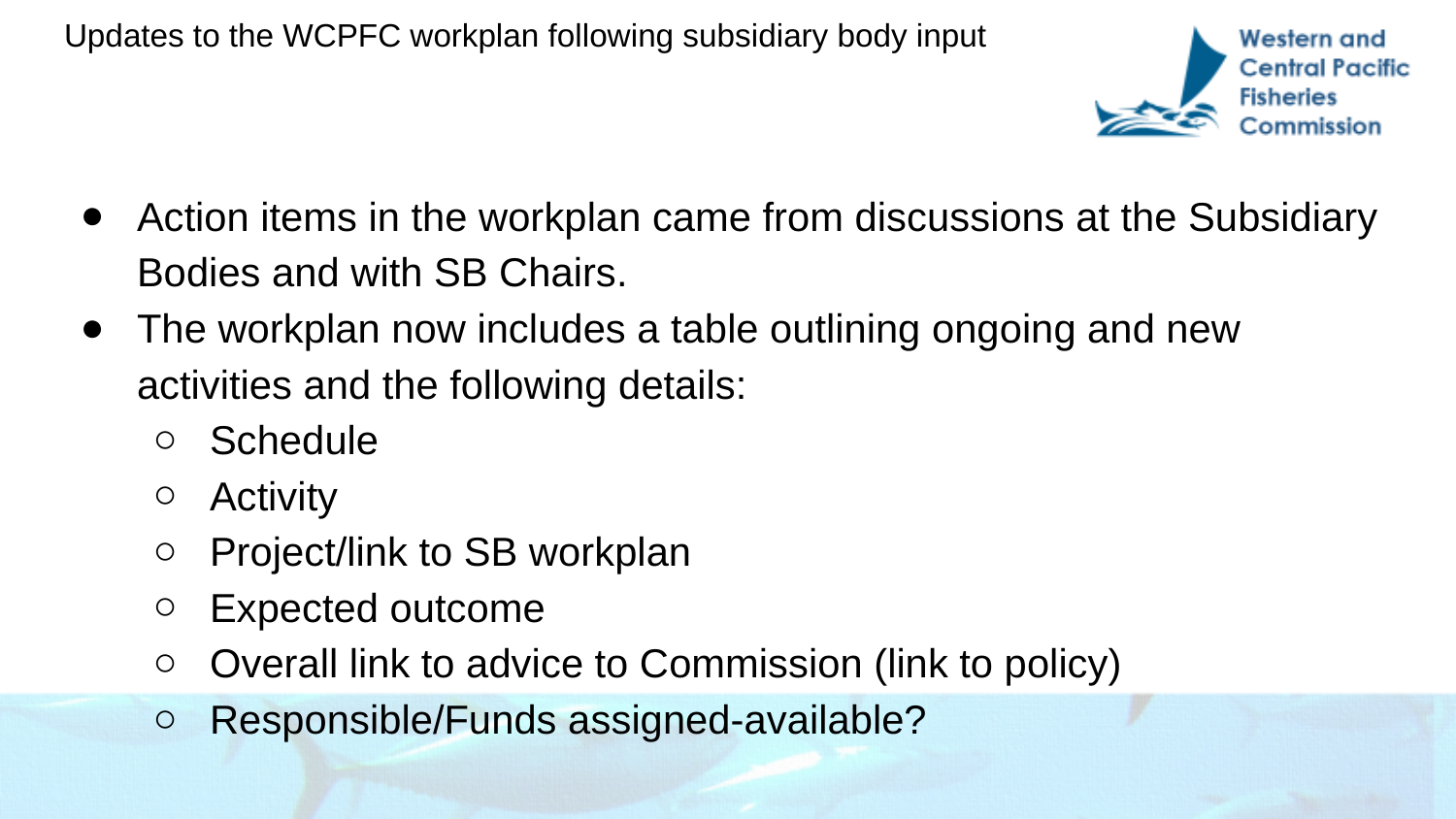

# Updates to the WCPFC workplan following subsidiary body input
Action items in the workplan came from discussions at the Subsidiary Bodies and with SB Chairs.
The workplan now includes a table outlining ongoing and new activities and the following details:
Schedule
Activity
Project/link to SB workplan
Expected outcome
Overall link to advice to Commission (link to policy)
Responsible/Funds assigned-available?